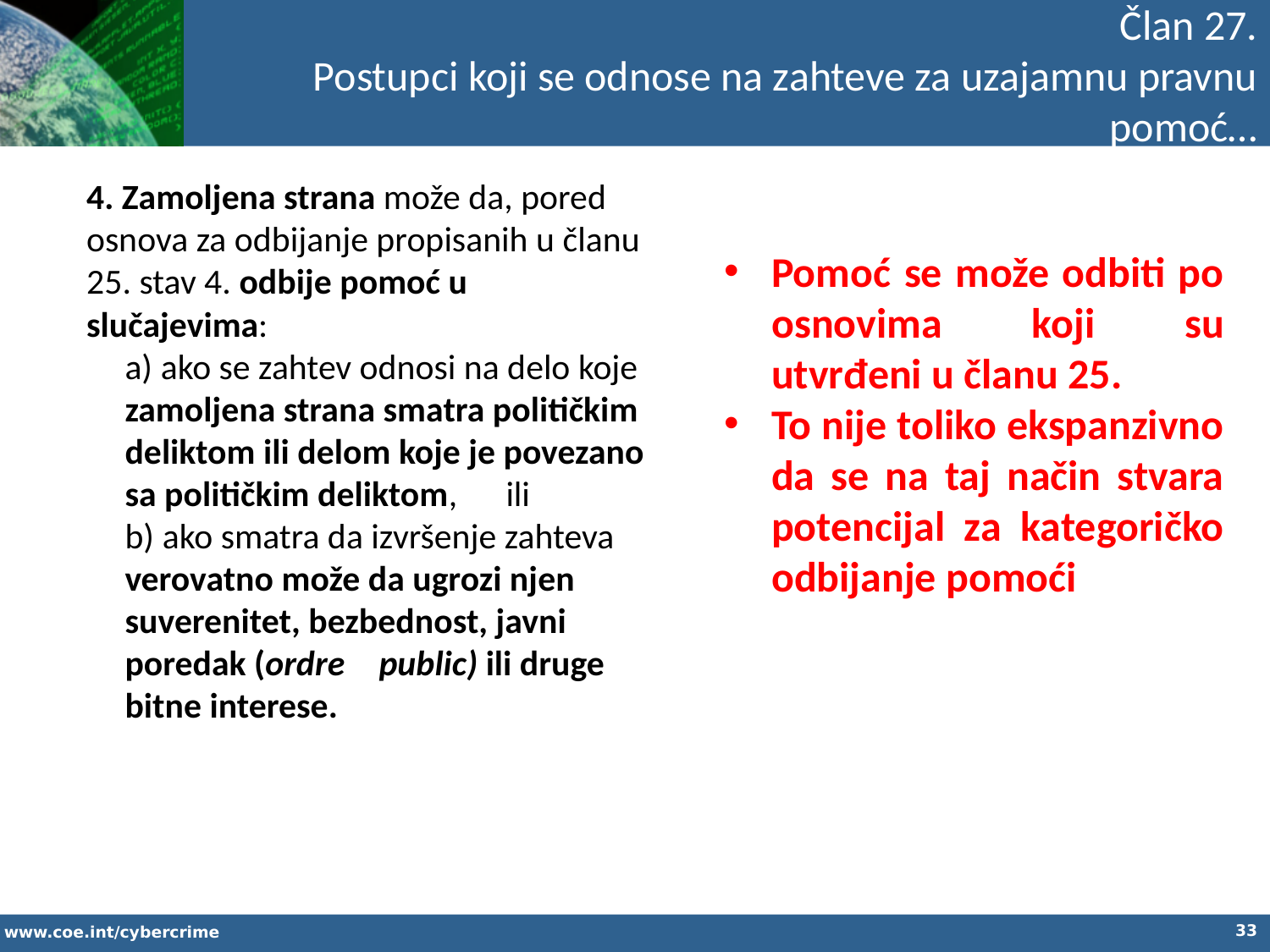

Član 27.
Postupci koji se odnose na zahteve za uzajamnu pravnu pomoć…
4. Zamoljena strana može da, pored osnova za odbijanje propisanih u članu 25. stav 4. odbije pomoć u slučajevima:
	a) ako se zahtev odnosi na delo koje zamoljena strana smatra političkim deliktom ili delom koje je povezano sa političkim deliktom, 	ili
	b) ako smatra da izvršenje zahteva verovatno može da ugrozi njen suverenitet, bezbednost, javni poredak (ordre 	public) ili druge bitne interese.

Pomoć se može odbiti po osnovima koji su utvrđeni u članu 25.
To nije toliko ekspanzivno da se na taj način stvara potencijal za kategoričko odbijanje pomoći
33